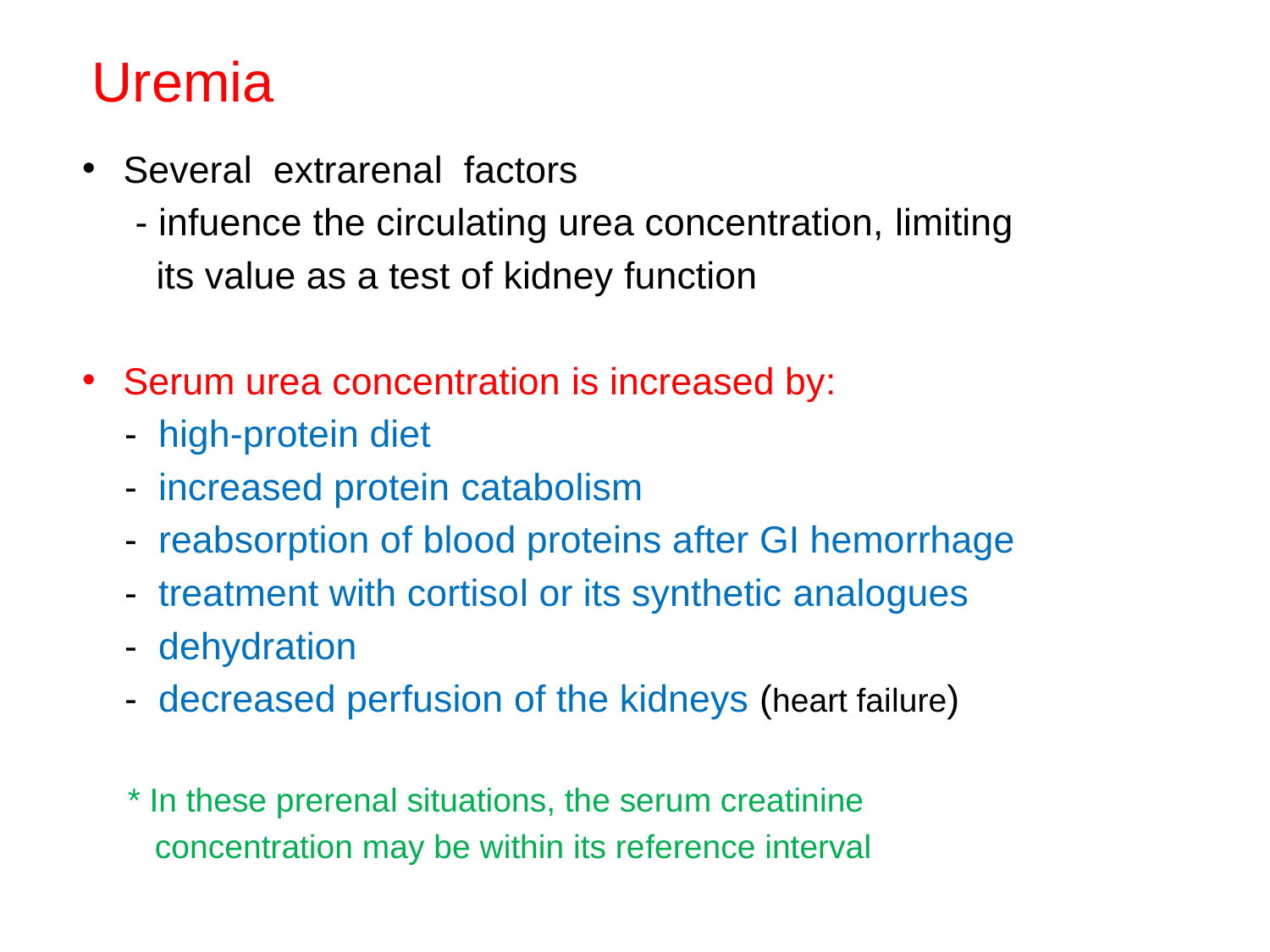

# Uremia
Several  extrarenal  factors
     - infuence the circulating urea concentration, limiting
       its value as a test of kidney function

Serum urea concentration is increased by:
    -  high-protein diet
    -  increased protein catabolism
    -  reabsorption of blood proteins after GI hemorrhage
    -  treatment with cortisol or its synthetic analogues
    -  dehydration
    -  decreased perfusion of the kidneys (heart failure)

     * In these prerenal situations, the serum creatinine
        concentration may be within its reference interval